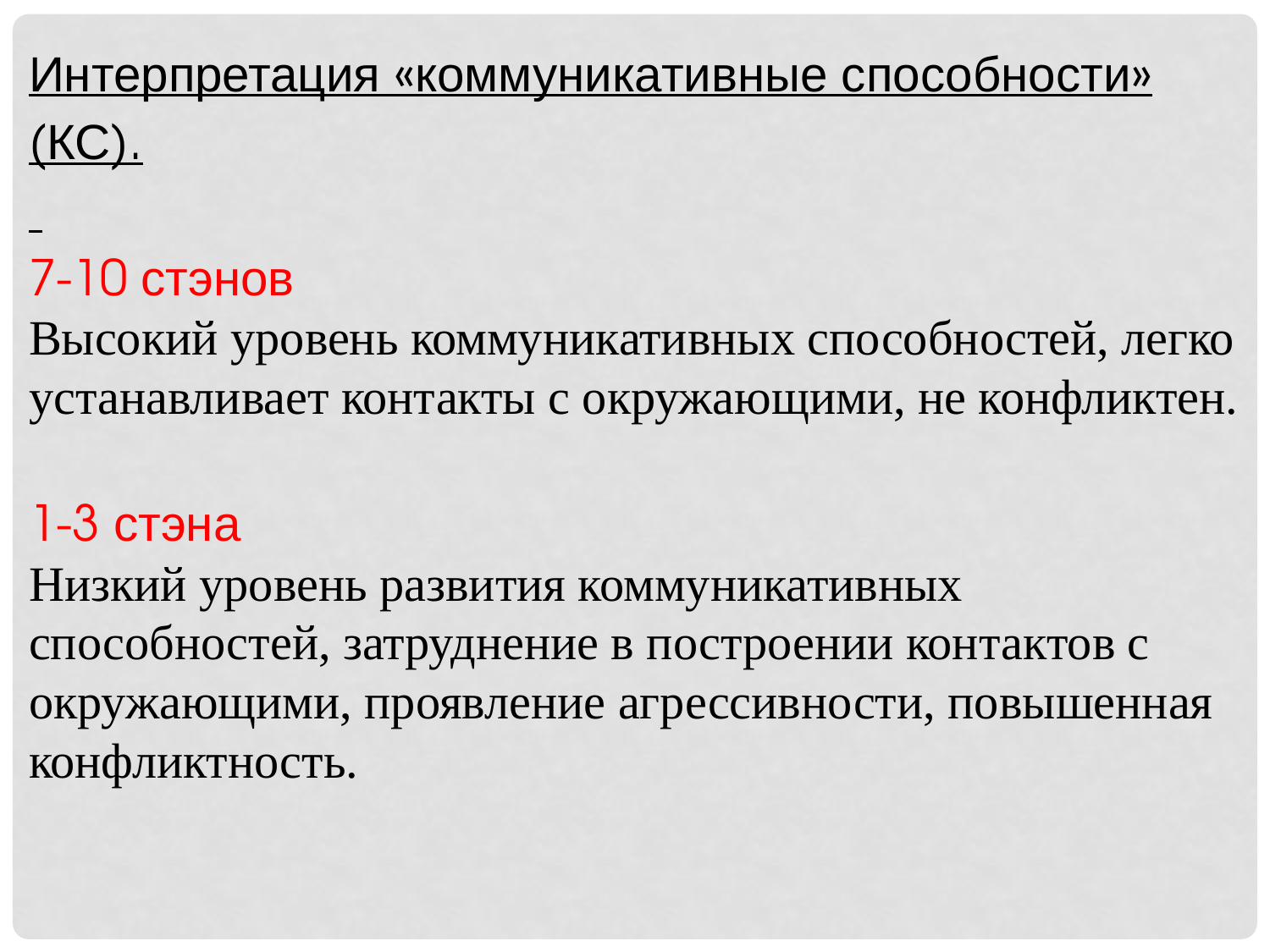

Интерпретация «коммуникативные способности» (КС).

7-10 стэнов
Высокий уровень коммуникативных способностей, легко устанавливает контакты с окружающими, не конфликтен.

1-3 стэна
Низкий уровень развития коммуникативных способностей, затруднение в построении кон­тактов с окружающими, прояв­ление агрессивности, повы­шенная конфликтность.